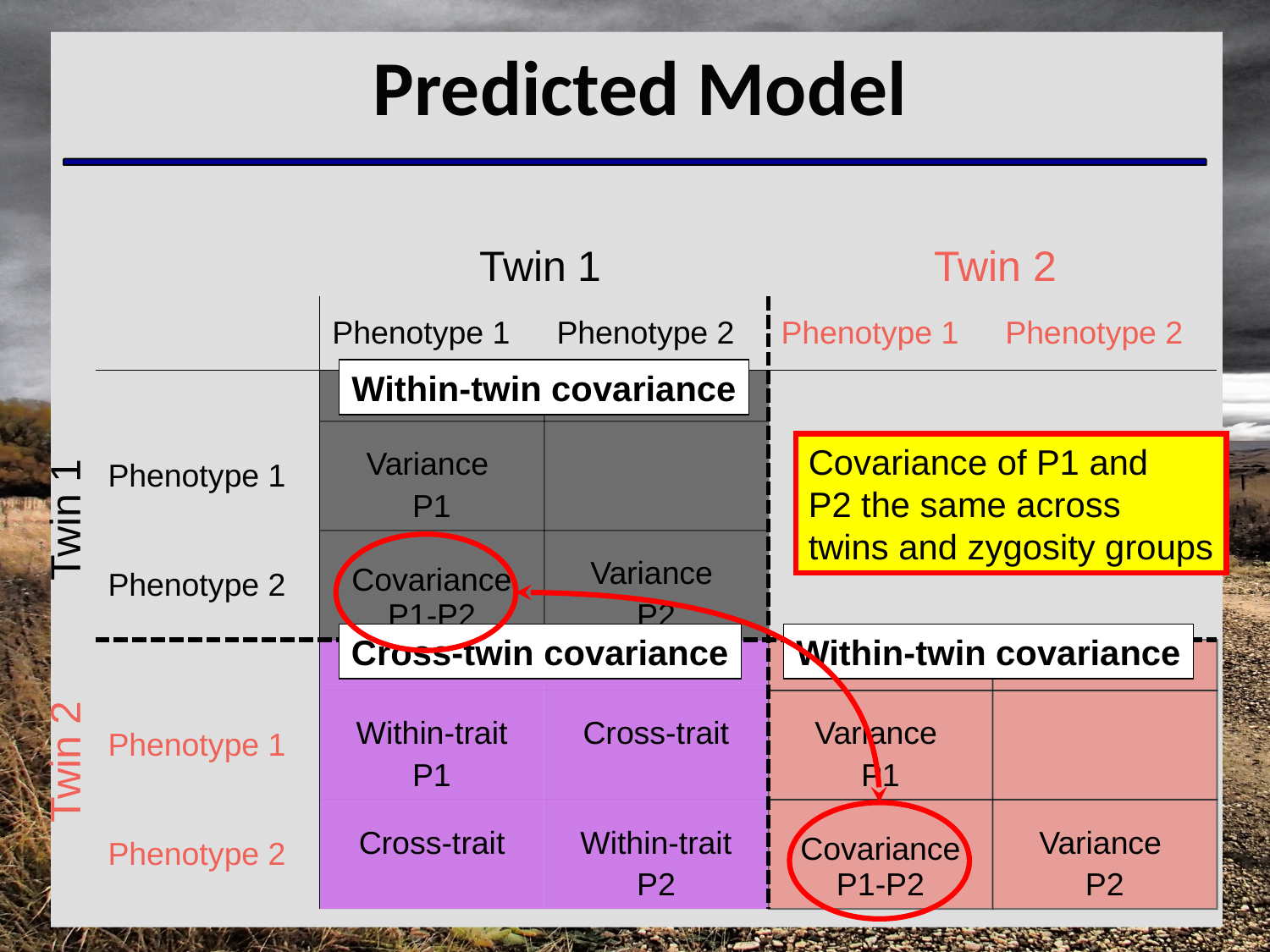

# Predicted Model

Twin 1
Twin 2
|  | Phenotype 1 | Phenotype 2 | Phenotype 1 | Phenotype 2 |
| --- | --- | --- | --- | --- |
|  |  |  |  |  |
| Phenotype 1 | Variance P1 |  |  |  |
| Phenotype 2 | Covariance P1-P2 | Variance P2 |  |  |
|  |  |  |  |  |
| Phenotype 1 | Within-trait P1 | Cross-trait | Variance P1 |  |
| Phenotype 2 | Cross-trait | Within-trait P2 | Covariance P1-P2 | Variance P2 |
Within-twin covariance
Covariance of P1 and
P2 the same across
twins and zygosity groups
Twin 1

Cross-twin covariance
Within-twin covariance
Twin 2